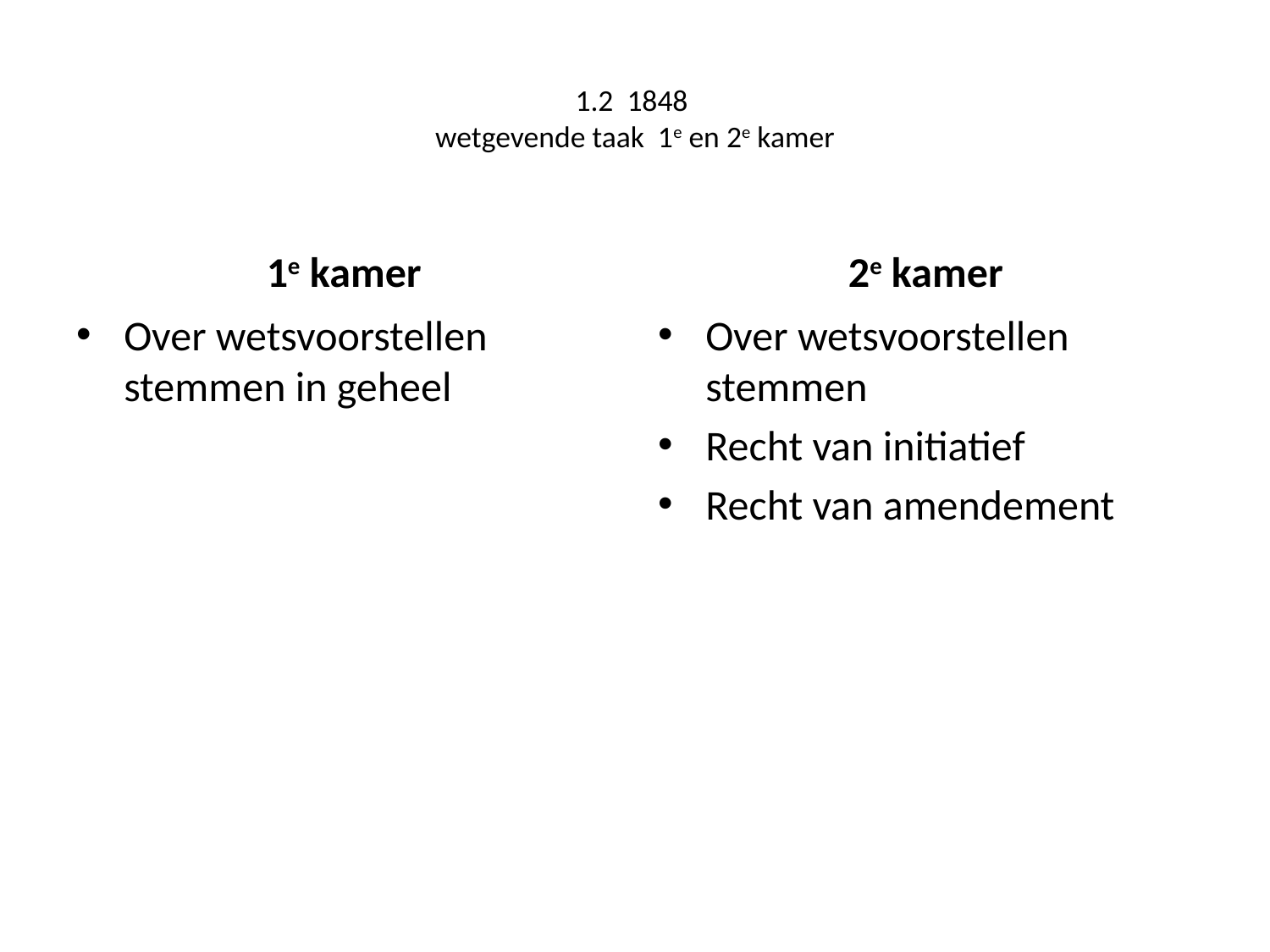

# 1.2  1848 wetgevende taak  1e en 2e kamer
1e kamer
2e kamer
Over wetsvoorstellen stemmen in geheel

Over wetsvoorstellen stemmen
Recht van initiatief
Recht van amendement